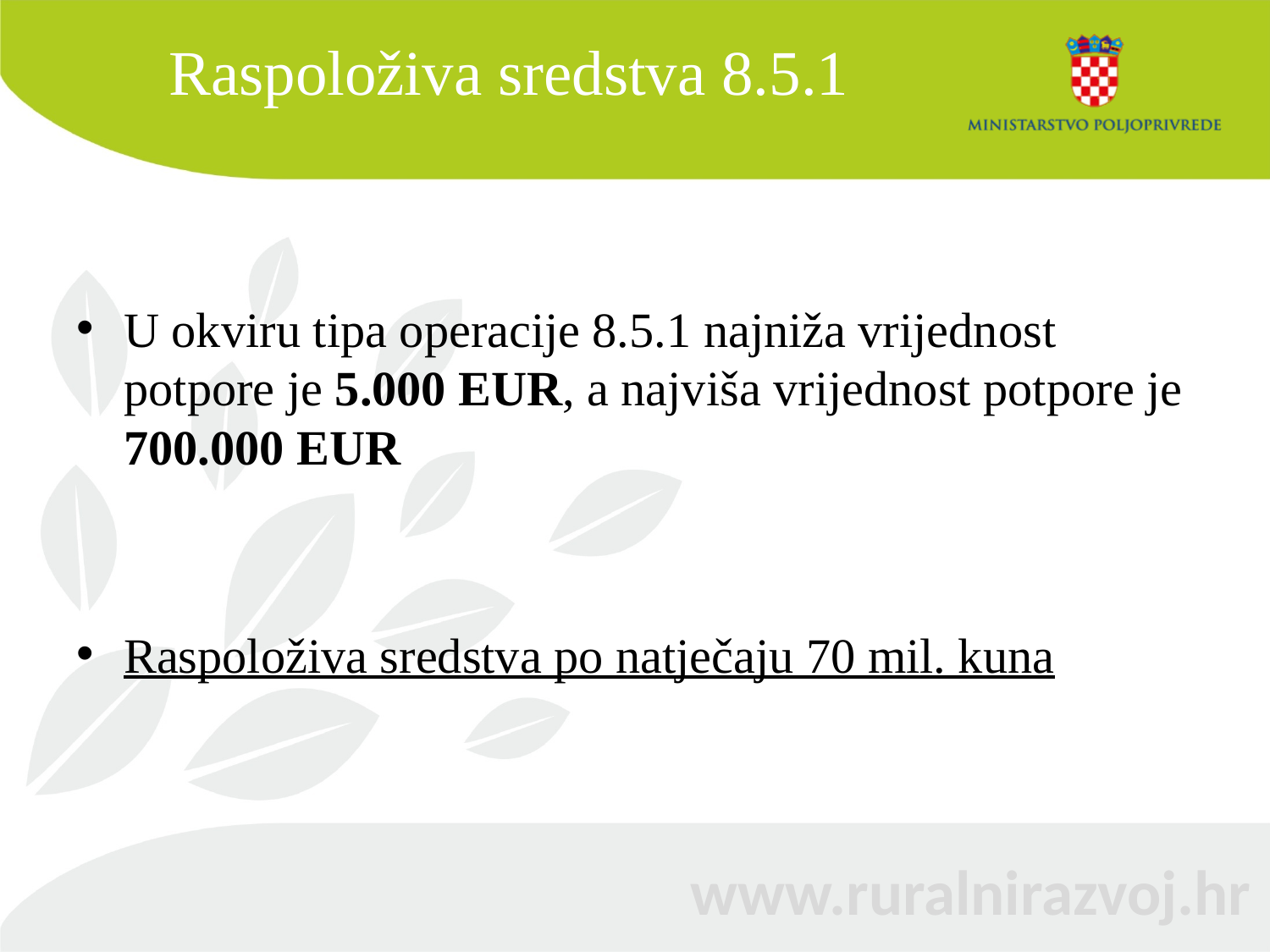

# Raspoloživa sredstva 8.5.1

U okviru tipa operacije 8.5.1 najniža vrijednost potpore je 5.000 EUR, a najviša vrijednost potpore je 700.000 EUR

Raspoloživa sredstva po natječaju 70 mil. kuna